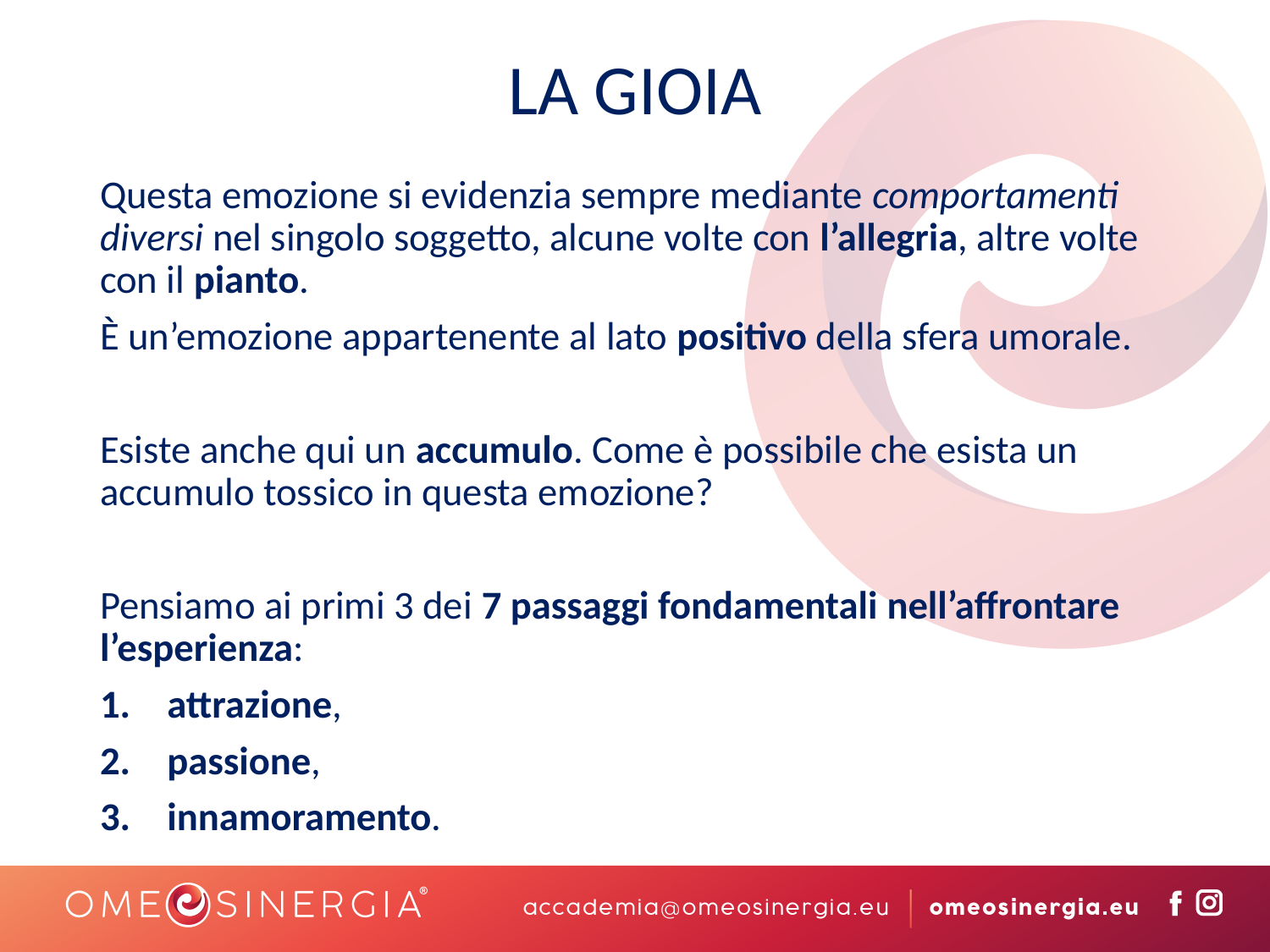

# LA GIOIA
Questa emozione si evidenzia sempre mediante comportamenti diversi nel singolo soggetto, alcune volte con l’allegria, altre volte con il pianto.
È un’emozione appartenente al lato positivo della sfera umorale.

Esiste anche qui un accumulo. Come è possibile che esista un accumulo tossico in questa emozione?

Pensiamo ai primi 3 dei 7 passaggi fondamentali nell’affrontare l’esperienza:
attrazione,
passione,
innamoramento.